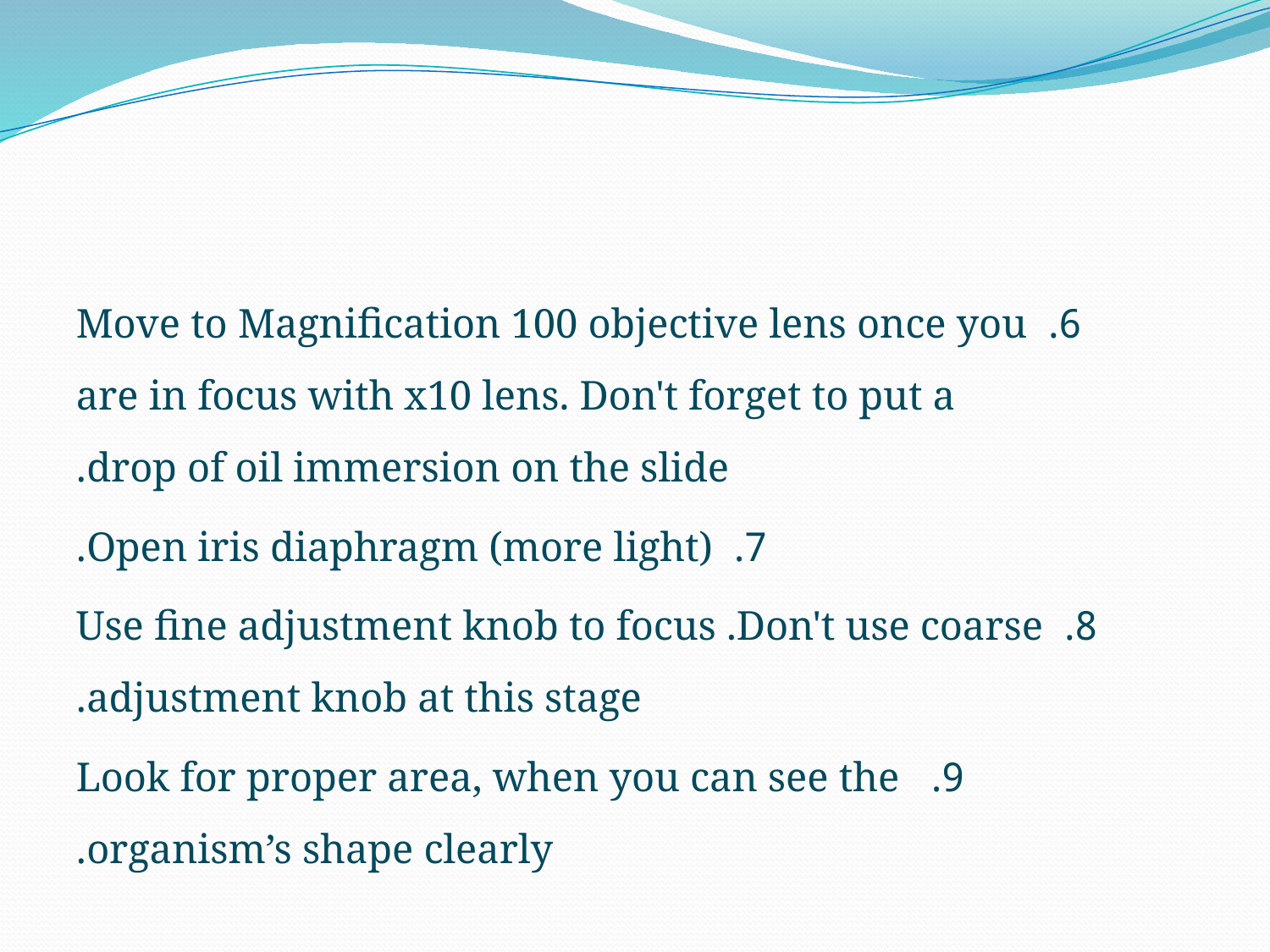

#
6.  Move to Magnification 100 objective lens once you are in focus with x10 lens. Don't forget to put a drop of oil immersion on the slide.
7.  Open iris diaphragm (more light).
8.  Use fine adjustment knob to focus .Don't use coarse adjustment knob at this stage.
9.   Look for proper area, when you can see the organism’s shape clearly.